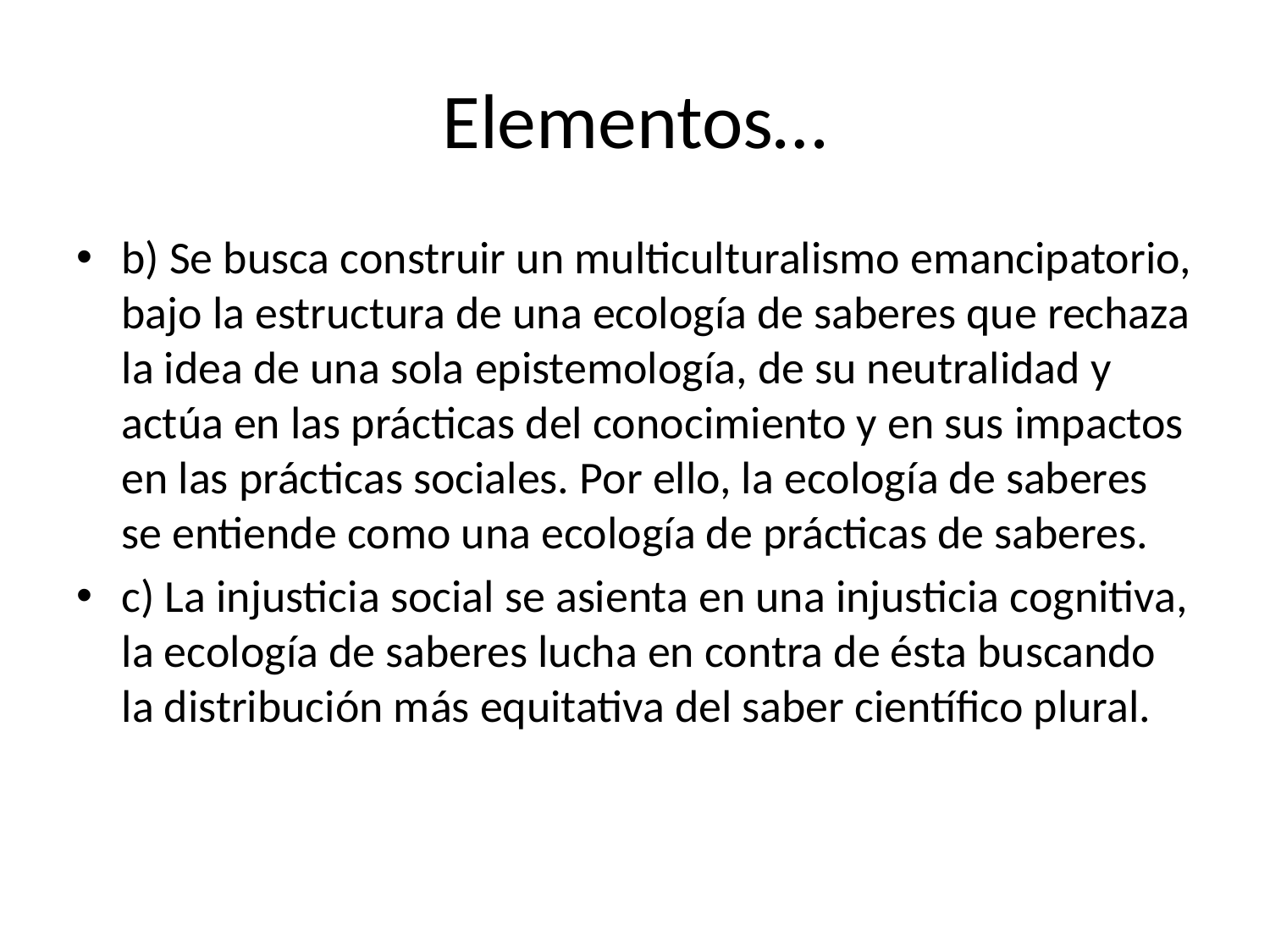

# Elementos…
b) Se busca construir un multiculturalismo emancipatorio, bajo la estructura de una ecología de saberes que rechaza la idea de una sola epistemología, de su neutralidad y actúa en las prácticas del conocimiento y en sus impactos en las prácticas sociales. Por ello, la ecología de saberes se entiende como una ecología de prácticas de saberes.
c) La injusticia social se asienta en una injusticia cognitiva, la ecología de saberes lucha en contra de ésta buscando la distribución más equitativa del saber científico plural.